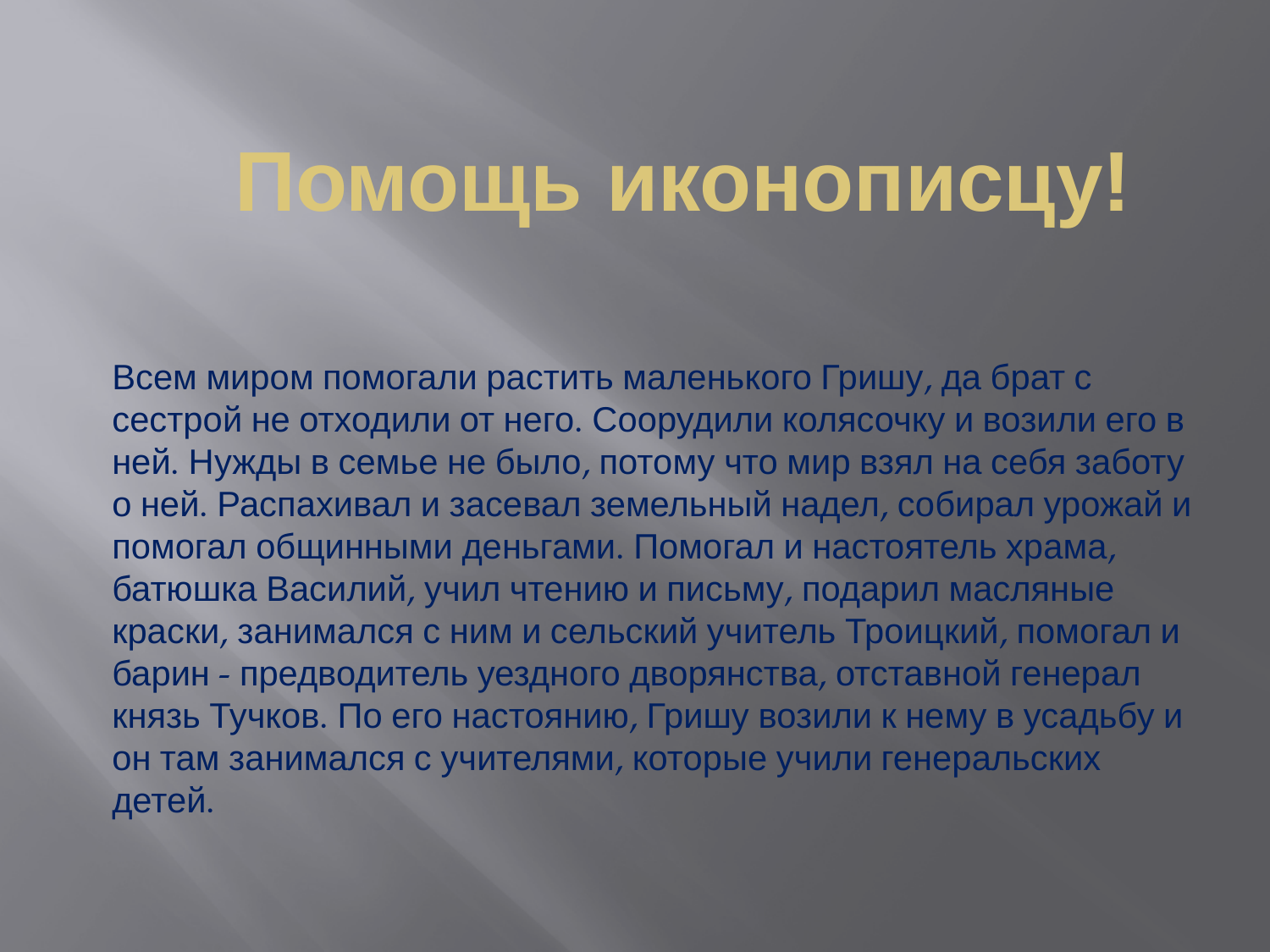

# Помощь иконописцу!
Всем миром помогали растить маленького Гришу, да брат с сестрой не отходили от него. Соорудили колясочку и возили его в ней. Нужды в семье не было, потому что мир взял на себя заботу о ней. Распахивал и засевал земельный надел, собирал урожай и помогал общинными деньгами. Помогал и настоятель храма, батюшка Василий, учил чтению и письму, подарил масляные краски, занимался с ним и сельский учитель Троицкий, помогал и барин - предводитель уездного дворянства, отставной генерал князь Тучков. По его настоянию, Гришу возили к нему в усадьбу и он там занимался с учителями, которые учили генеральских детей.